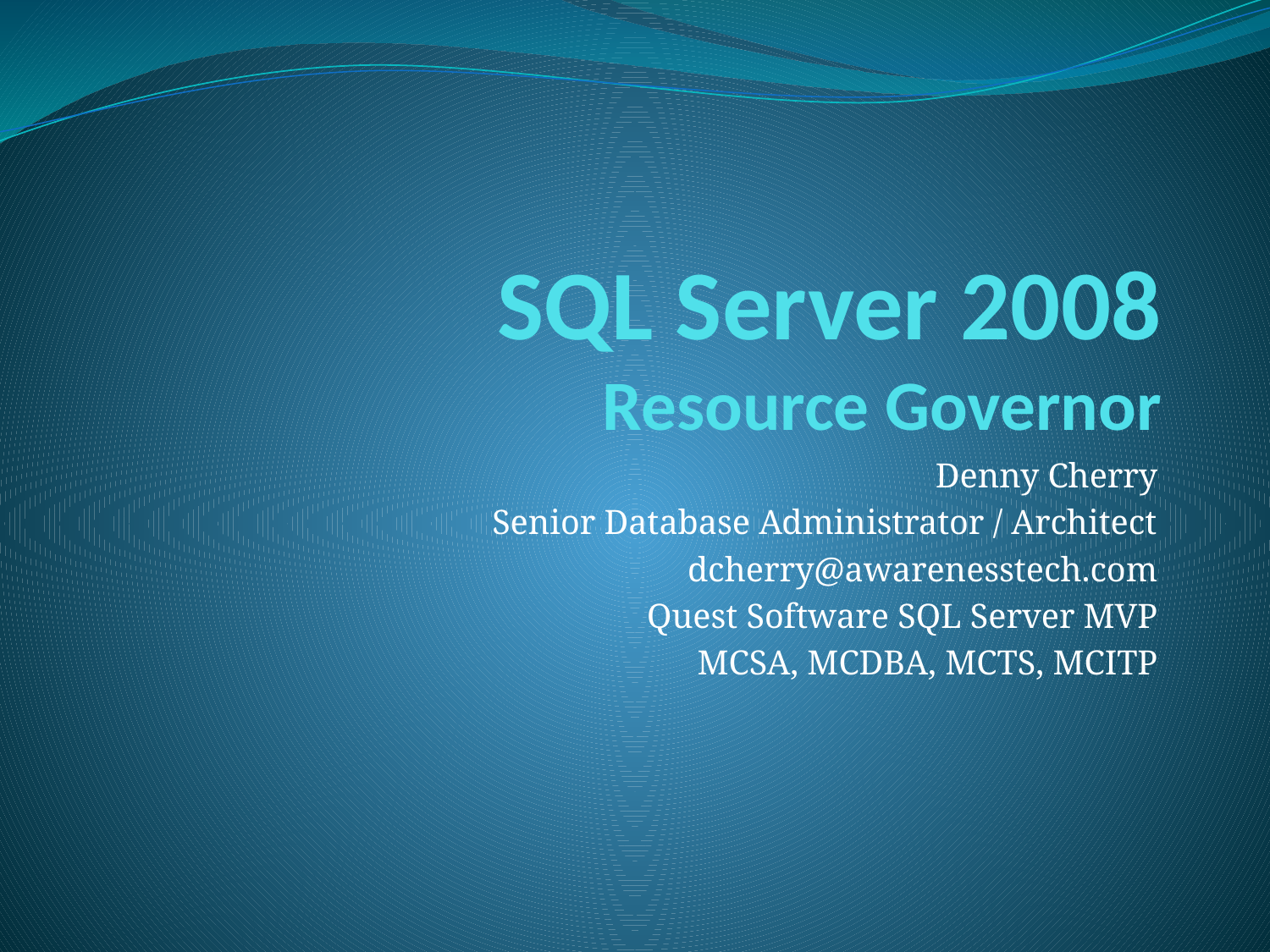

# SQL Server 2008 Resource Governor
Denny Cherry
Senior Database Administrator / Architect
dcherry@awarenesstech.com
Quest Software SQL Server MVP
MCSA, MCDBA, MCTS, MCITP